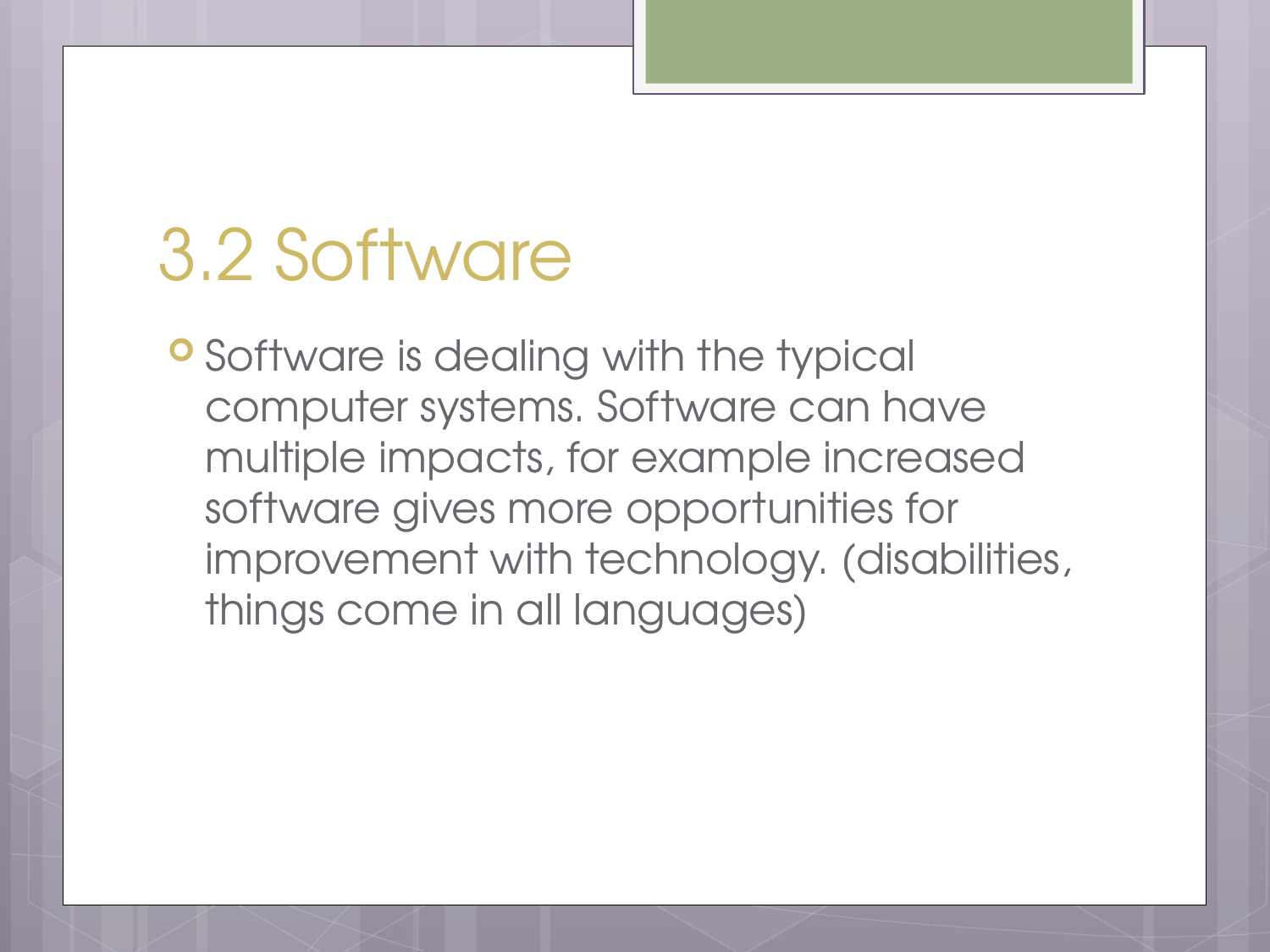

# 3.2 Software
Software is dealing with the typical computer systems. Software can have multiple impacts, for example increased software gives more opportunities for improvement with technology. (disabilities, things come in all languages)